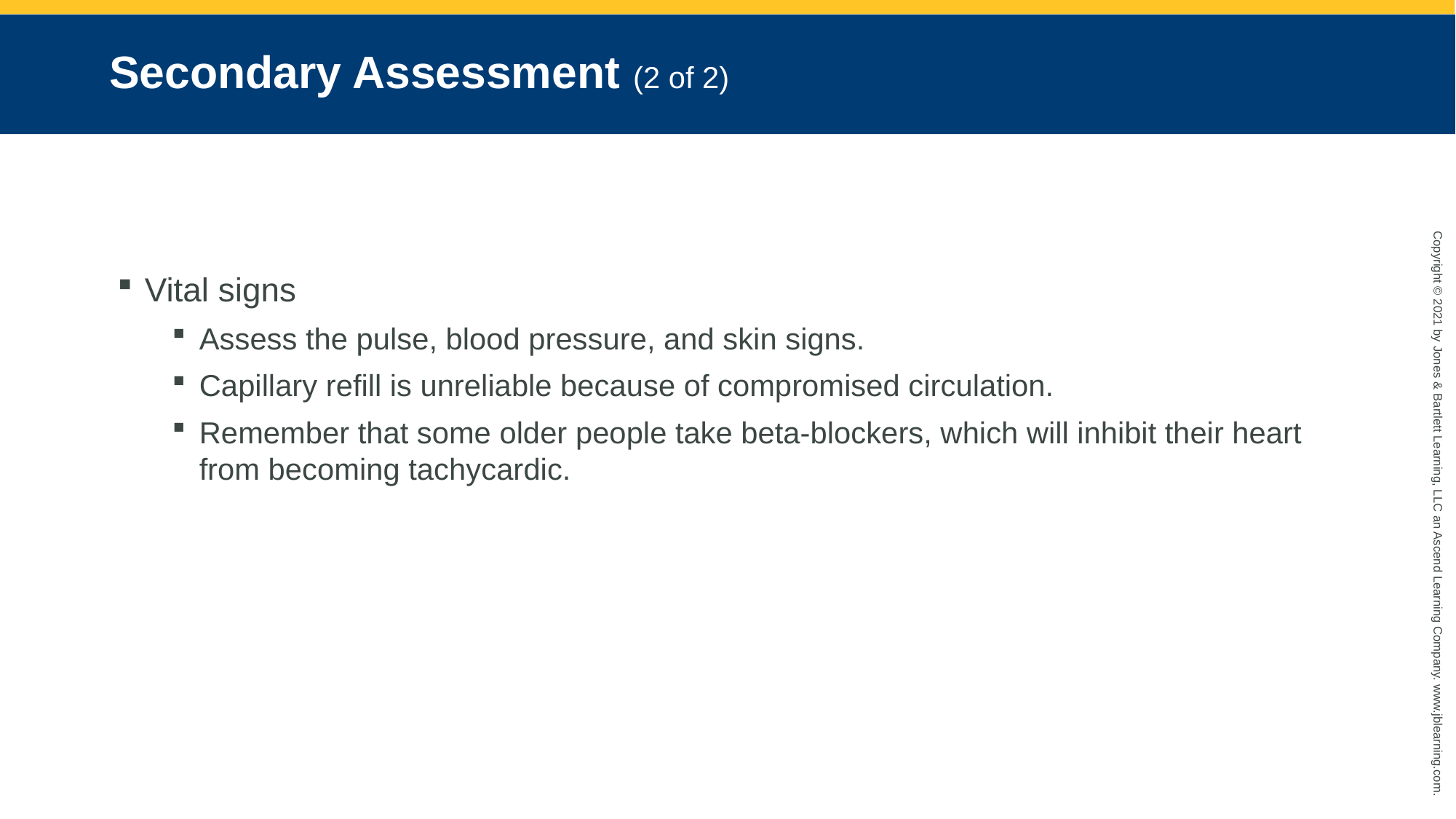

# Secondary Assessment (2 of 2)
Vital signs
Assess the pulse, blood pressure, and skin signs.
Capillary refill is unreliable because of compromised circulation.
Remember that some older people take beta-blockers, which will inhibit their heart from becoming tachycardic.